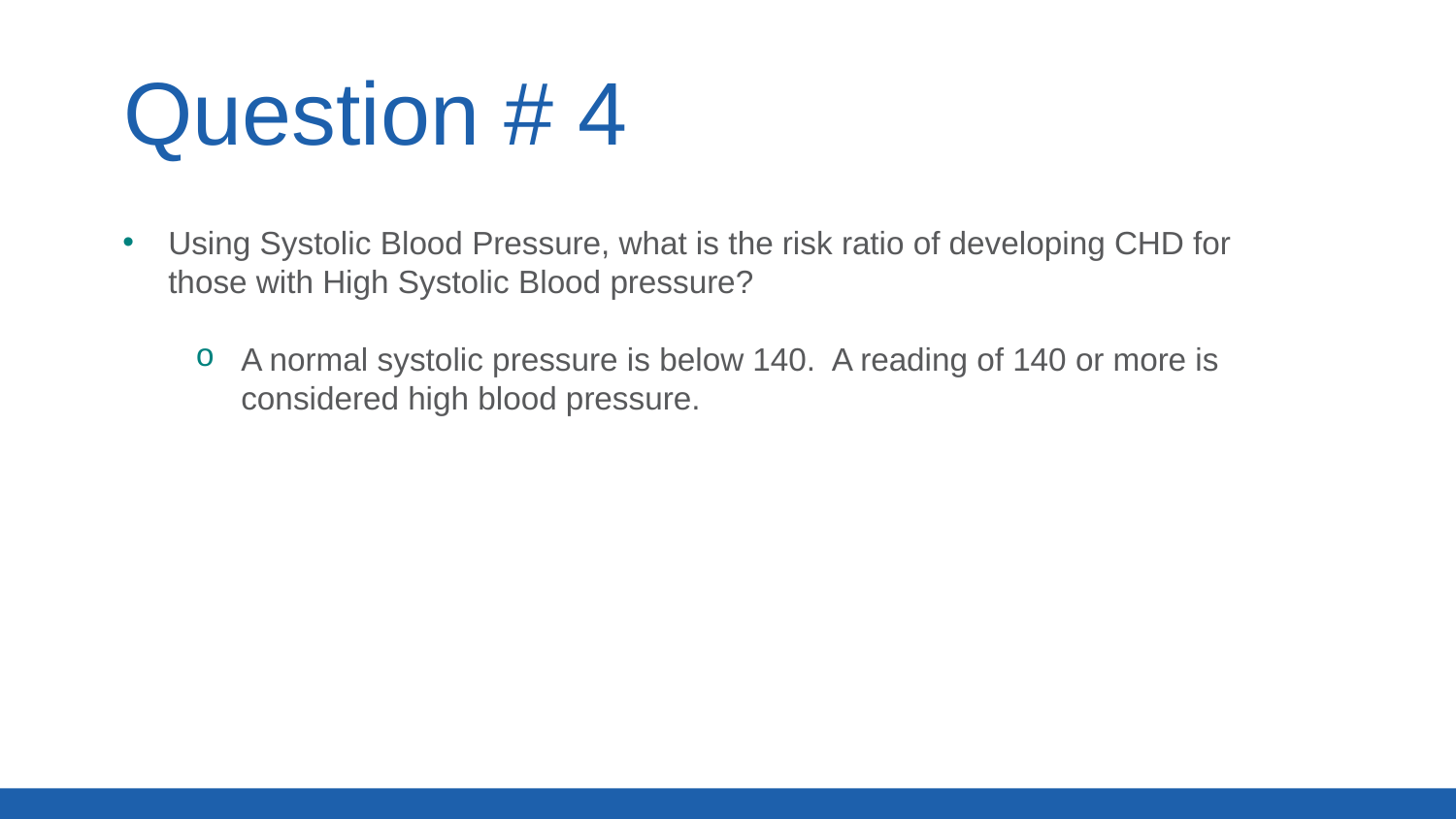

Question # 4
Using Systolic Blood Pressure, what is the risk ratio of developing CHD for those with High Systolic Blood pressure?

A normal systolic pressure is below 140.  A reading of 140 or more is considered high blood pressure.